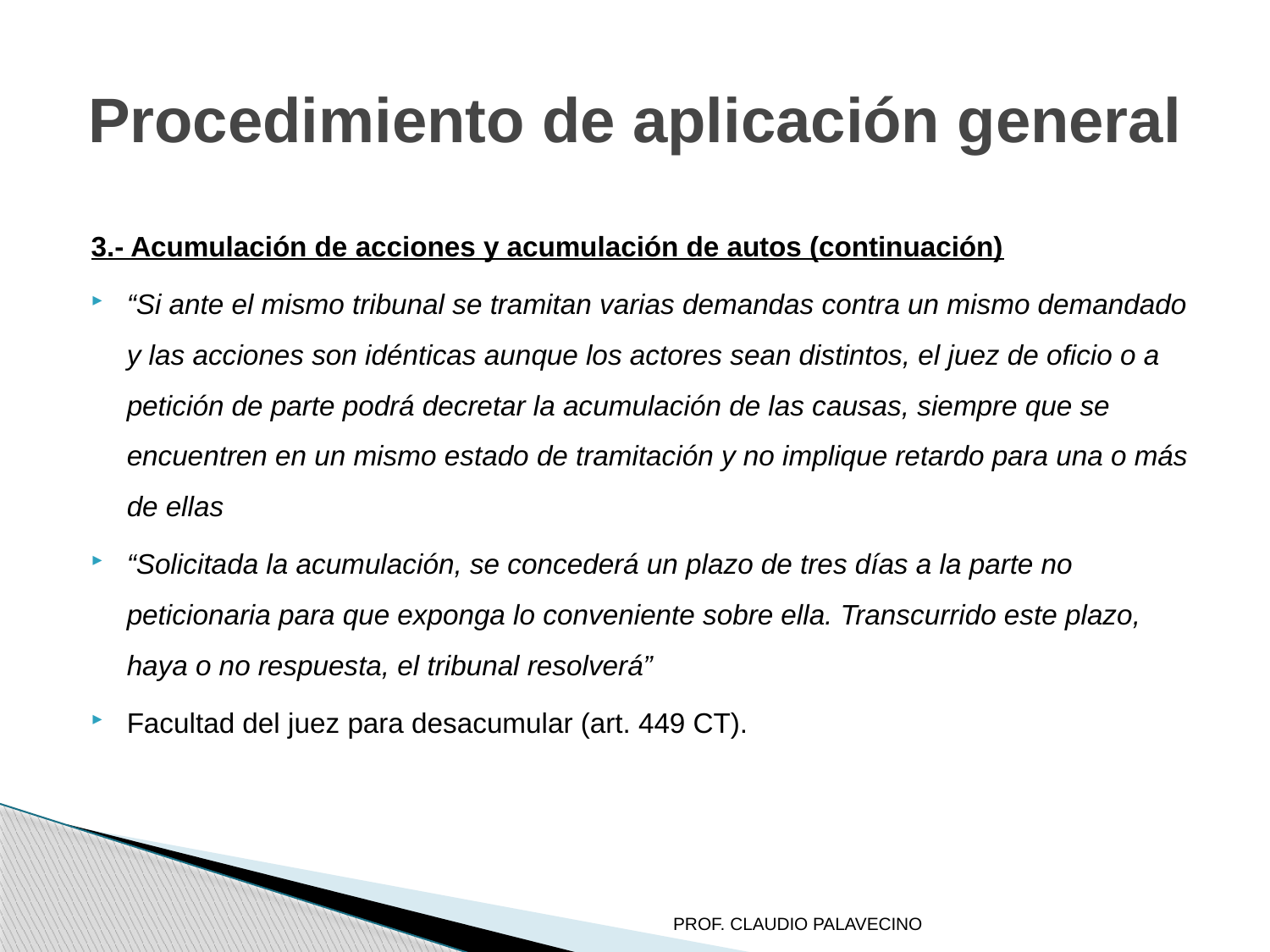

# Procedimiento de aplicación general
3.- Acumulación de acciones y acumulación de autos (continuación)
“Si ante el mismo tribunal se tramitan varias demandas contra un mismo demandado y las acciones son idénticas aunque los actores sean distintos, el juez de oficio o a petición de parte podrá decretar la acumulación de las causas, siempre que se encuentren en un mismo estado de tramitación y no implique retardo para una o más de ellas
“Solicitada la acumulación, se concederá un plazo de tres días a la parte no peticionaria para que exponga lo conveniente sobre ella. Transcurrido este plazo, haya o no respuesta, el tribunal resolverá”
Facultad del juez para desacumular (art. 449 CT).

PROF. CLAUDIO PALAVECINO